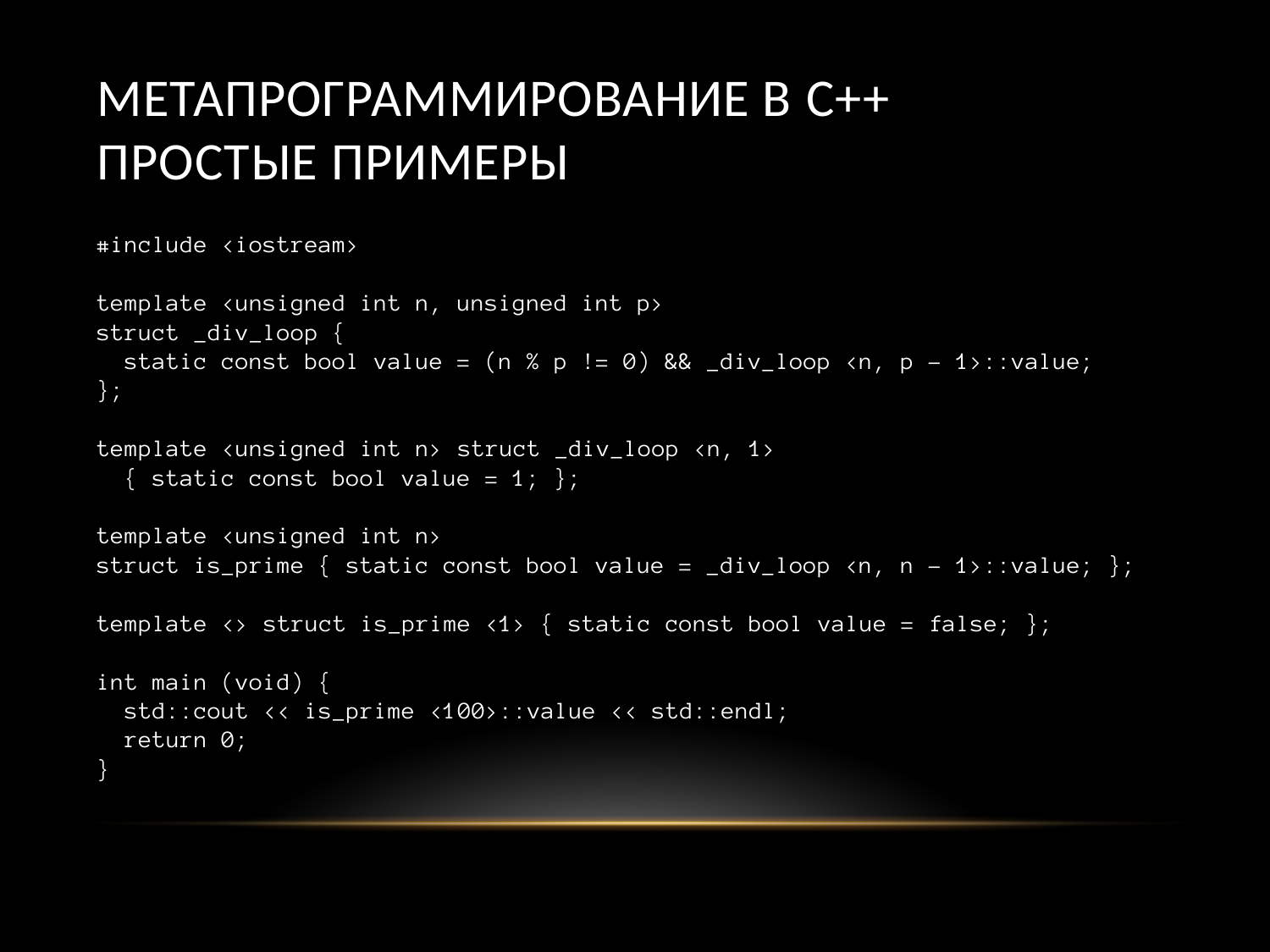

# Метапрограммирование в C++ Простые примеры
#include <iostream>

template <unsigned int n, unsigned int p>
struct _div_loop {
  static const bool value = (n % p != 0) && _div_loop <n, p - 1>::value;
};

template <unsigned int n> struct _div_loop <n, 1>
  { static const bool value = 1; };

template <unsigned int n>
struct is_prime { static const bool value = _div_loop <n, n - 1>::value; };

template <> struct is_prime <1> { static const bool value = false; };

int main (void) {
  std::cout << is_prime <100>::value << std::endl;
  return 0;
}